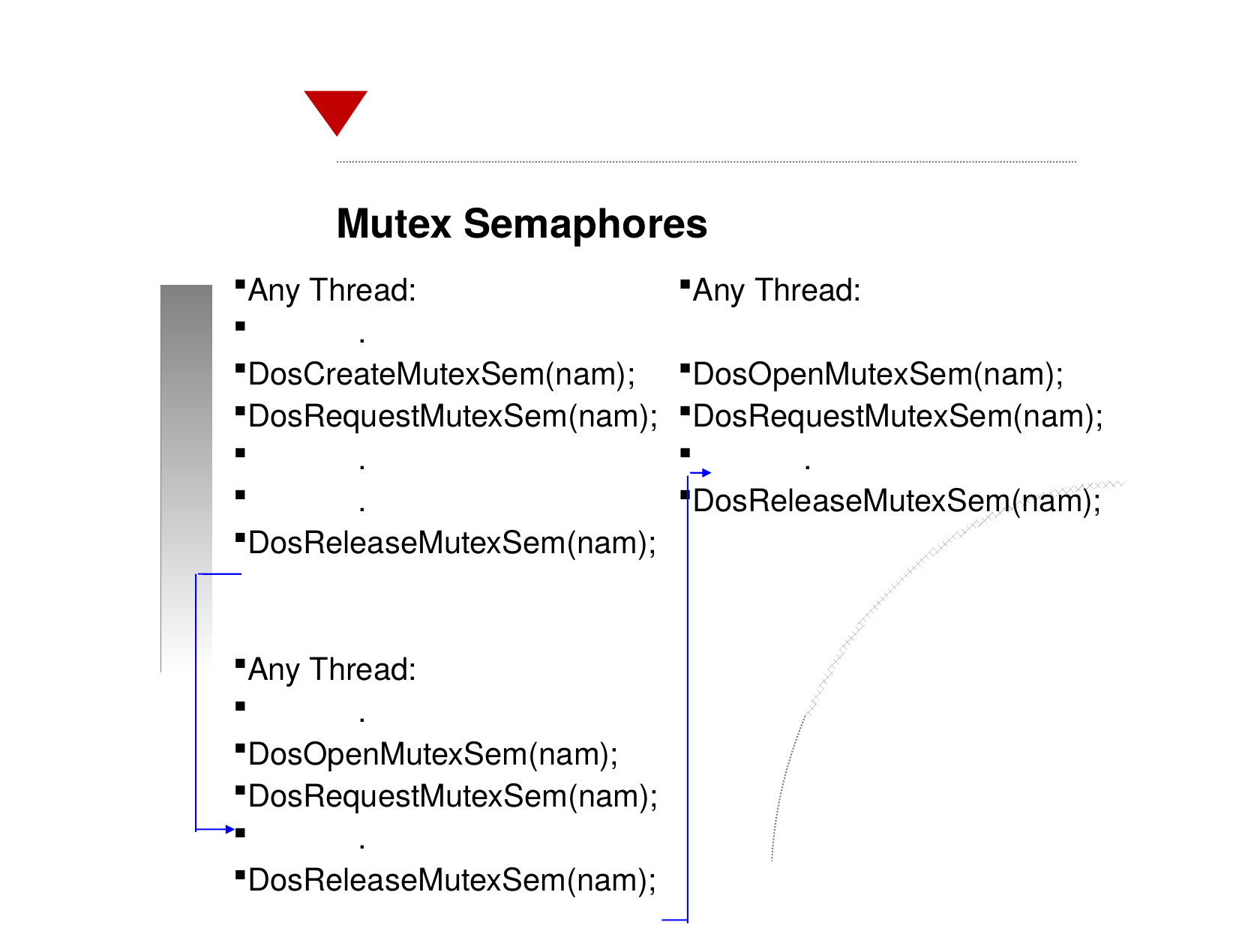

Mutex Semaphores
Any Thread:
	.
DosCreateMutexSem(nam);
DosRequestMutexSem(nam);
	.
	.
DosReleaseMutexSem(nam);

Any Thread:
	.
DosOpenMutexSem(nam);
DosRequestMutexSem(nam);
	.
DosReleaseMutexSem(nam);

Any Thread:

DosOpenMutexSem(nam);
DosRequestMutexSem(nam);
	.
DosReleaseMutexSem(nam);